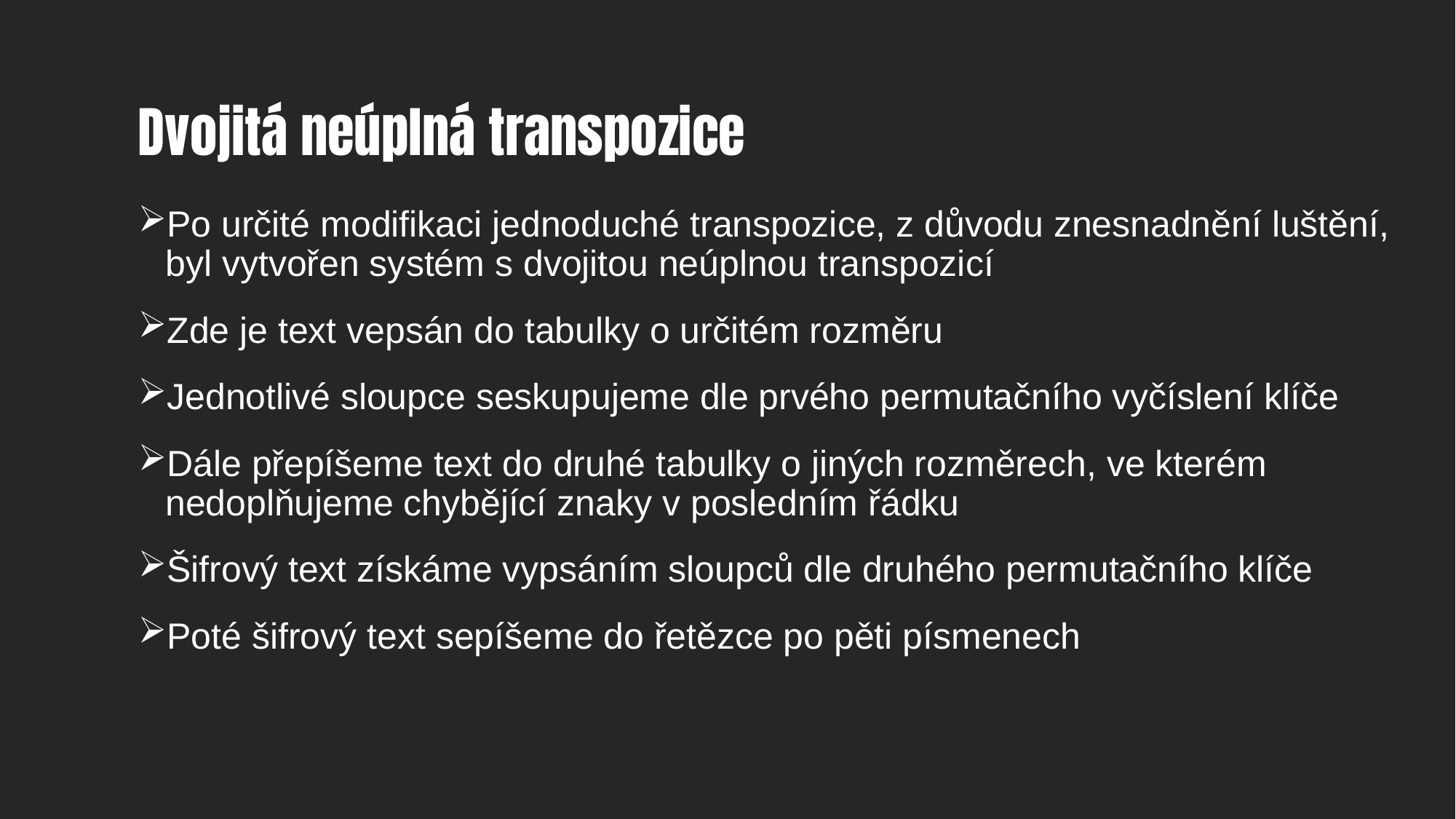

# Dvojitá neúplná transpozice
Po určité modifikaci jednoduché transpozice, z důvodu znesnadnění luštění, byl vytvořen systém s dvojitou neúplnou transpozicí
Zde je text vepsán do tabulky o určitém rozměru
Jednotlivé sloupce seskupujeme dle prvého permutačního vyčíslení klíče
Dále přepíšeme text do druhé tabulky o jiných rozměrech, ve kterém nedoplňujeme chybějící znaky v posledním řádku
Šifrový text získáme vypsáním sloupců dle druhého permutačního klíče
Poté šifrový text sepíšeme do řetězce po pěti písmenech